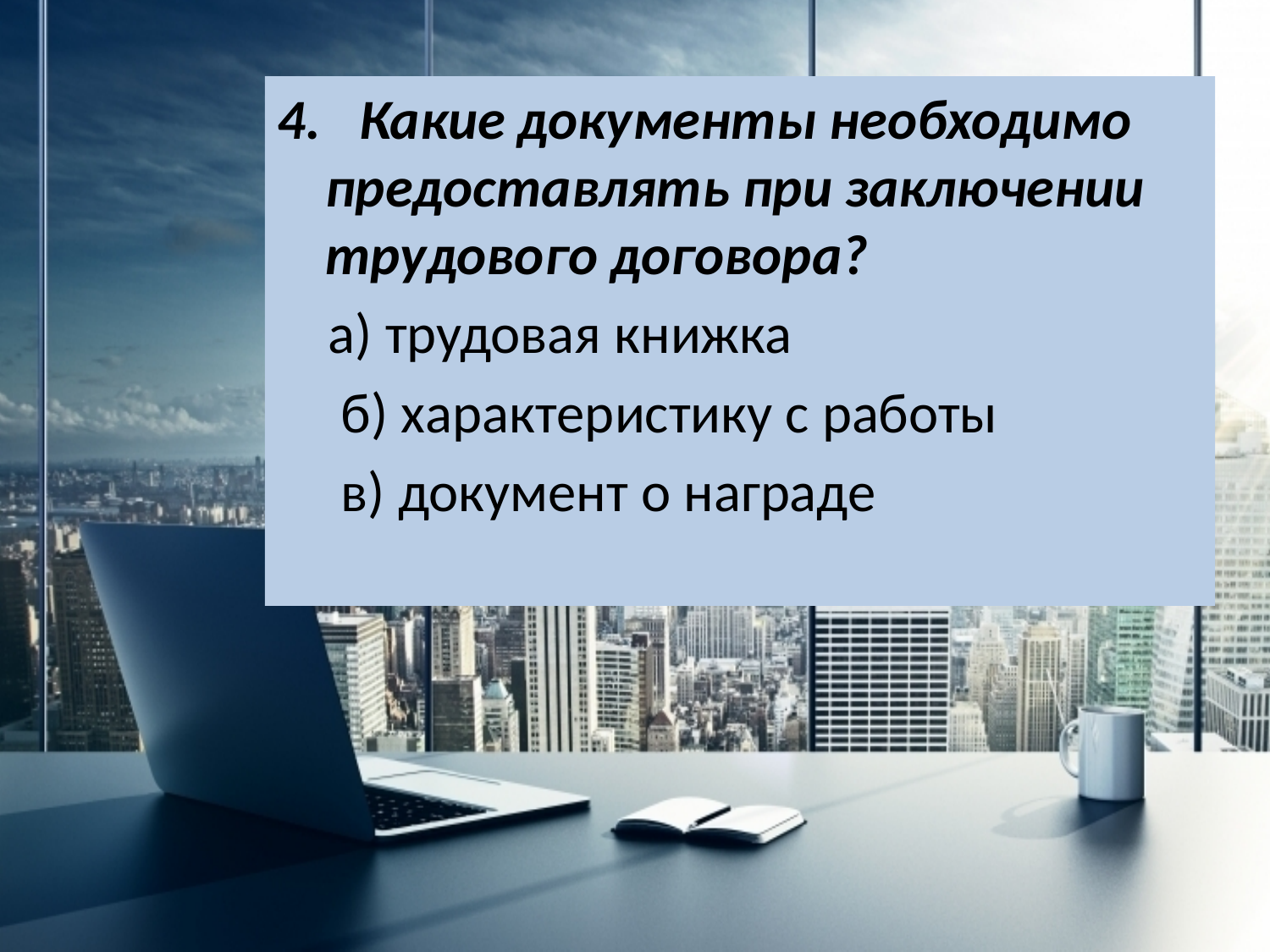

#
4.   Какие документы необходимо предоставлять при заключении трудового договора?
    а) трудовая книжка
     б) характеристику с работы
     в) документ о награде